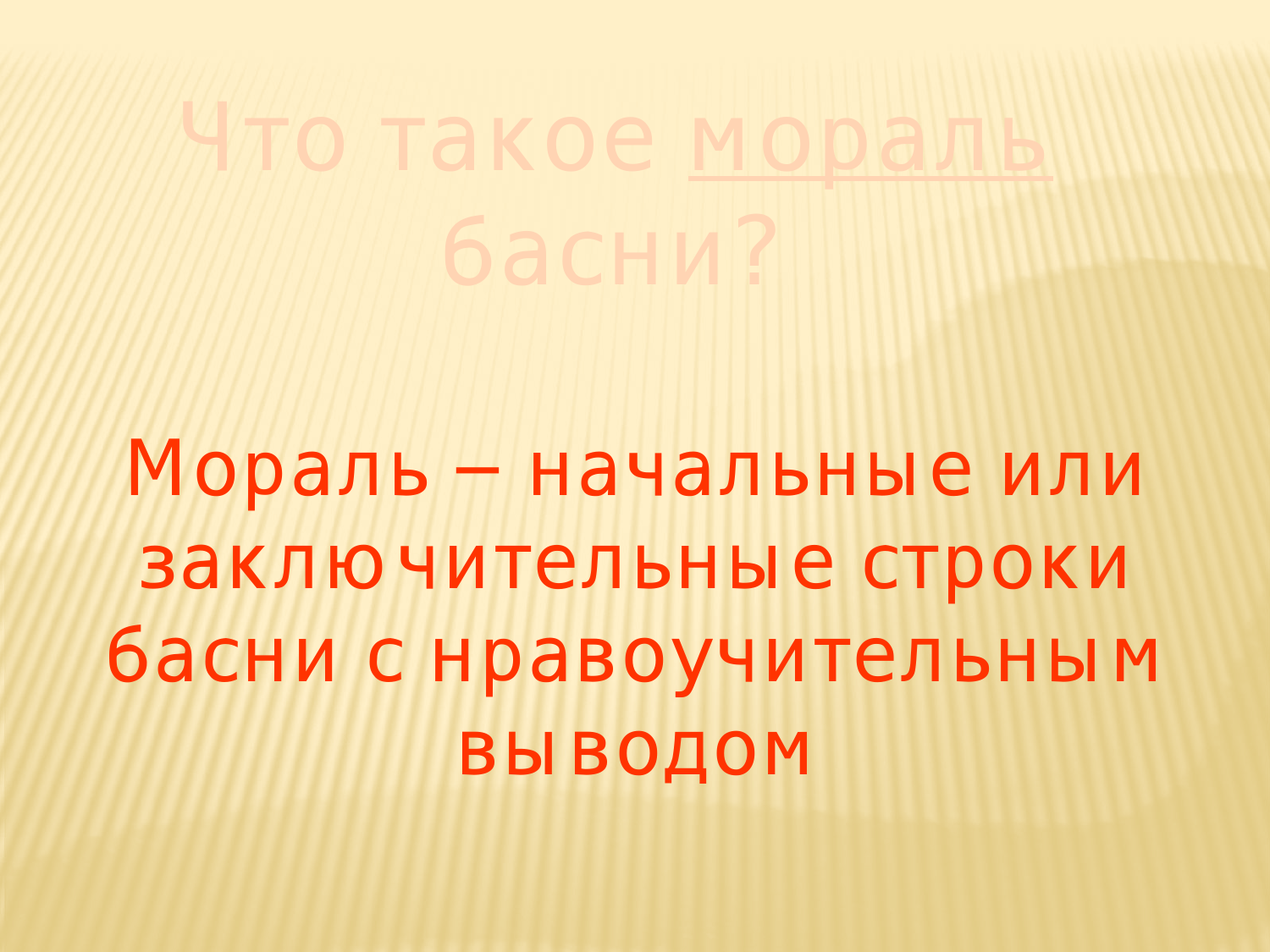

Что такое мораль басни?
Мораль – начальные или заключительные строки басни с нравоучительным выводом